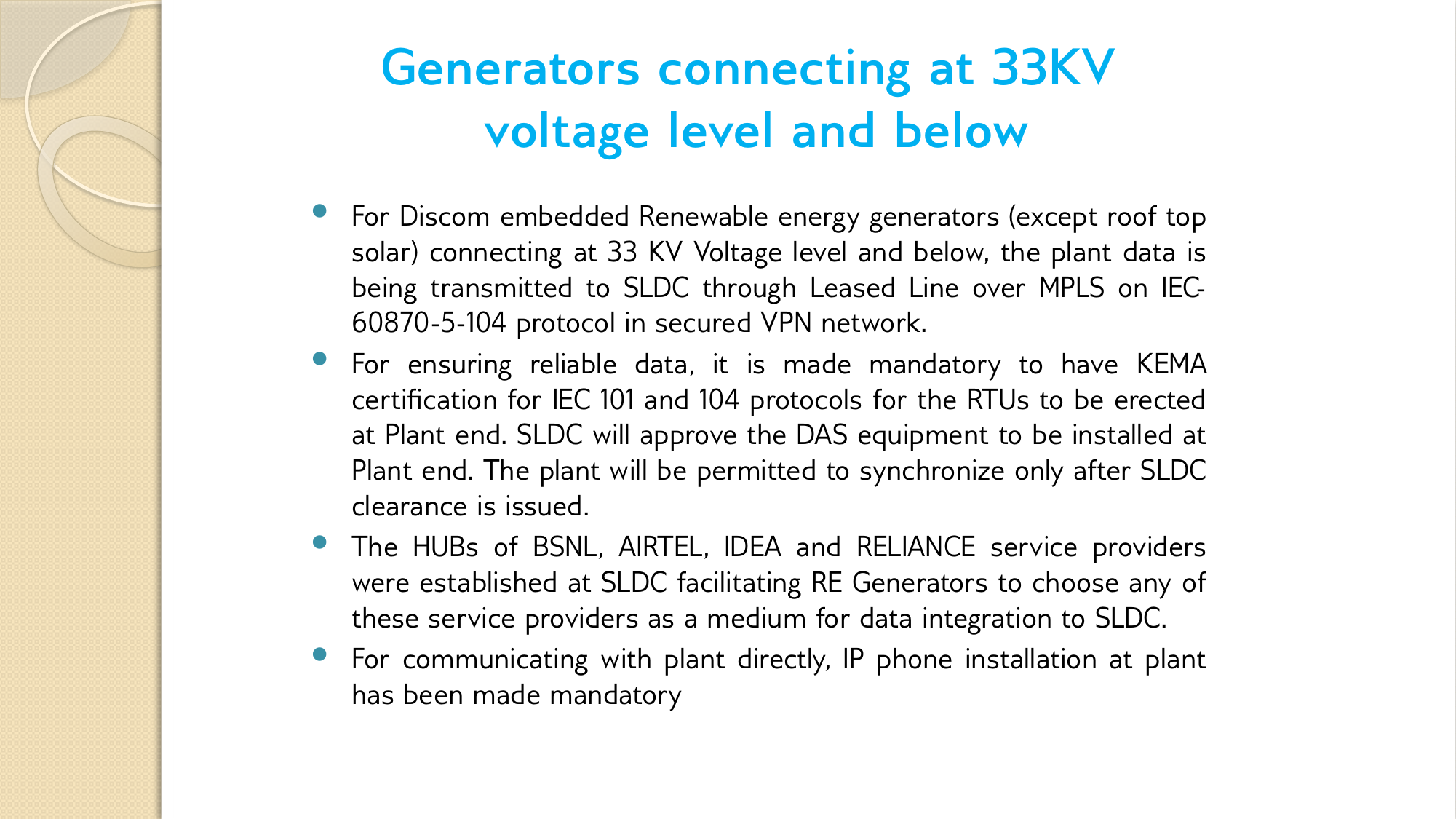

# Generators connecting at 33KV  voltage level and below
For Discom embedded Renewable energy generators (except roof top solar) connecting at 33 KV Voltage level and below, the plant data is being transmitted to SLDC through Leased Line over MPLS on IEC-60870-5-104 protocol in secured VPN network.
For ensuring reliable data, it is made mandatory to have KEMA certification for IEC 101 and 104 protocols for the RTUs to be erected at Plant end. SLDC will approve the DAS equipment to be installed at Plant end. The plant will be permitted to synchronize only after SLDC clearance is issued.
The HUBs of BSNL, AIRTEL, IDEA and RELIANCE service providers were established at SLDC facilitating RE Generators to choose any of these service providers as a medium for data integration to SLDC.
For communicating with plant directly, IP phone installation at plant has been made mandatory